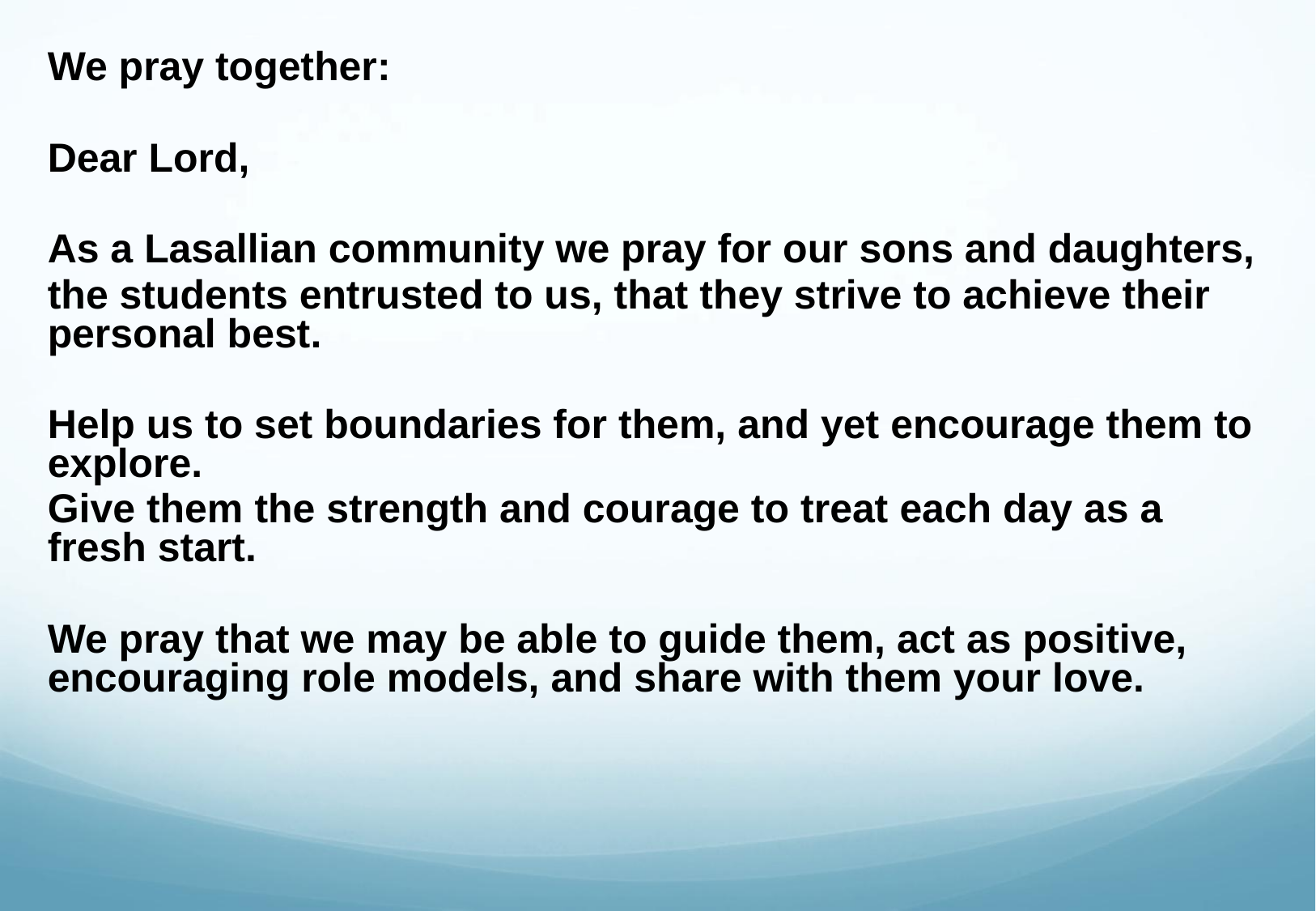

We pray together:

Dear Lord,

As a Lasallian community we pray for our sons and daughters,
the students entrusted to us, that they strive to achieve their personal best.

Help us to set boundaries for them, and yet encourage them to explore.
Give them the strength and courage to treat each day as a fresh start.

We pray that we may be able to guide them, act as positive, encouraging role models, and share with them your love.